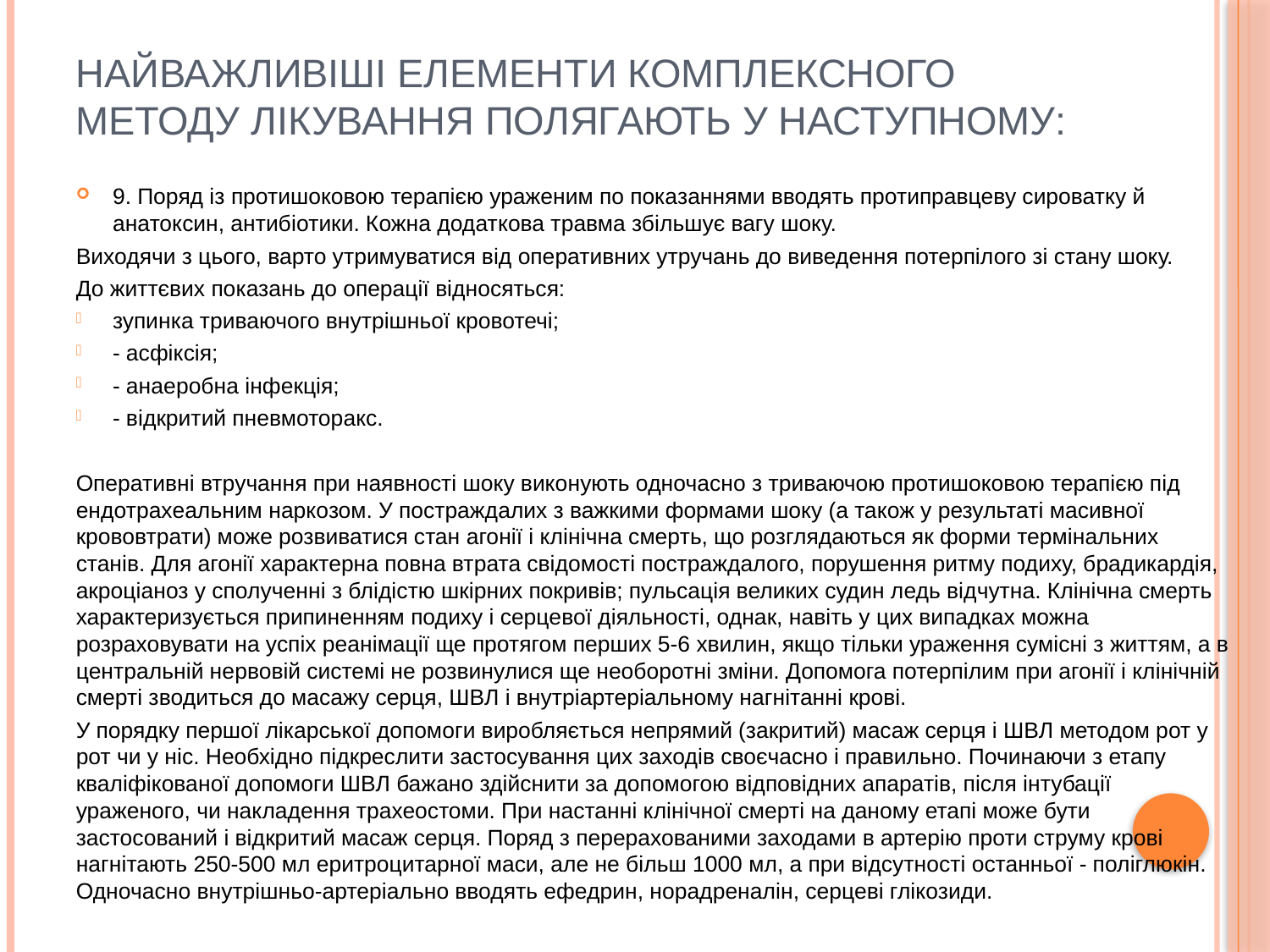

# Найважливіші елементи комплексного методу лікування полягають у наступному:
9. Поряд із протишоковою терапією ураженим по показаннями вводять протиправцеву сироватку й анатоксин, антибіотики. Кожна додаткова травма збільшує вагу шоку.
Виходячи з цього, варто утримуватися від оперативних утручань до виведення потерпілого зі стану шоку.
До життєвих показань до операції відносяться:
зупинка триваючого внутрішньої кровотечі;
- асфіксія;
- анаеробна інфекція;
- відкритий пневмоторакс.

Оперативні втручання при наявності шоку виконують одночасно з триваючою протишоковою терапією під ендотрахеальним наркозом. У постраждалих з важкими формами шоку (а також у результаті масивної крововтрати) може розвиватися стан агонії і клінічна смерть, що розглядаються як форми термінальних станів. Для агонії характерна повна втрата свідомості постраждалого, порушення ритму подиху, брадикардія, акроціаноз у сполученні з блідістю шкірних покривів; пульсація великих судин ледь відчутна. Клінічна смерть характеризується припиненням подиху і серцевої діяльності, однак, навіть у цих випадках можна розраховувати на успіх реанімації ще протягом перших 5-6 хвилин, якщо тільки ураження сумісні з життям, а в центральній нервовій системі не розвинулися ще необоротні зміни. Допомога потерпілим при агонії і клінічній смерті зводиться до масажу серця, ШВЛ і внутріартеріальному нагнітанні крові.
У порядку першої лікарської допомоги виробляється непрямий (закритий) масаж серця і ШВЛ методом рот у рот чи у ніс. Необхідно підкреслити застосування цих заходів своєчасно і правильно. Починаючи з етапу кваліфікованої допомоги ШВЛ бажано здійснити за допомогою відповідних апаратів, після інтубації ураженого, чи накладення трахеостоми. При настанні клінічної смерті на даному етапі може бути застосований і відкритий масаж серця. Поряд з перерахованими заходами в артерію проти струму крові нагнітають 250-500 мл еритроцитарної маси, але не більш 1000 мл, а при відсутності останньої - поліглюкін. Одночасно внутрішньо-артеріально вводять ефедрин, норадреналін, серцеві глікозиди.